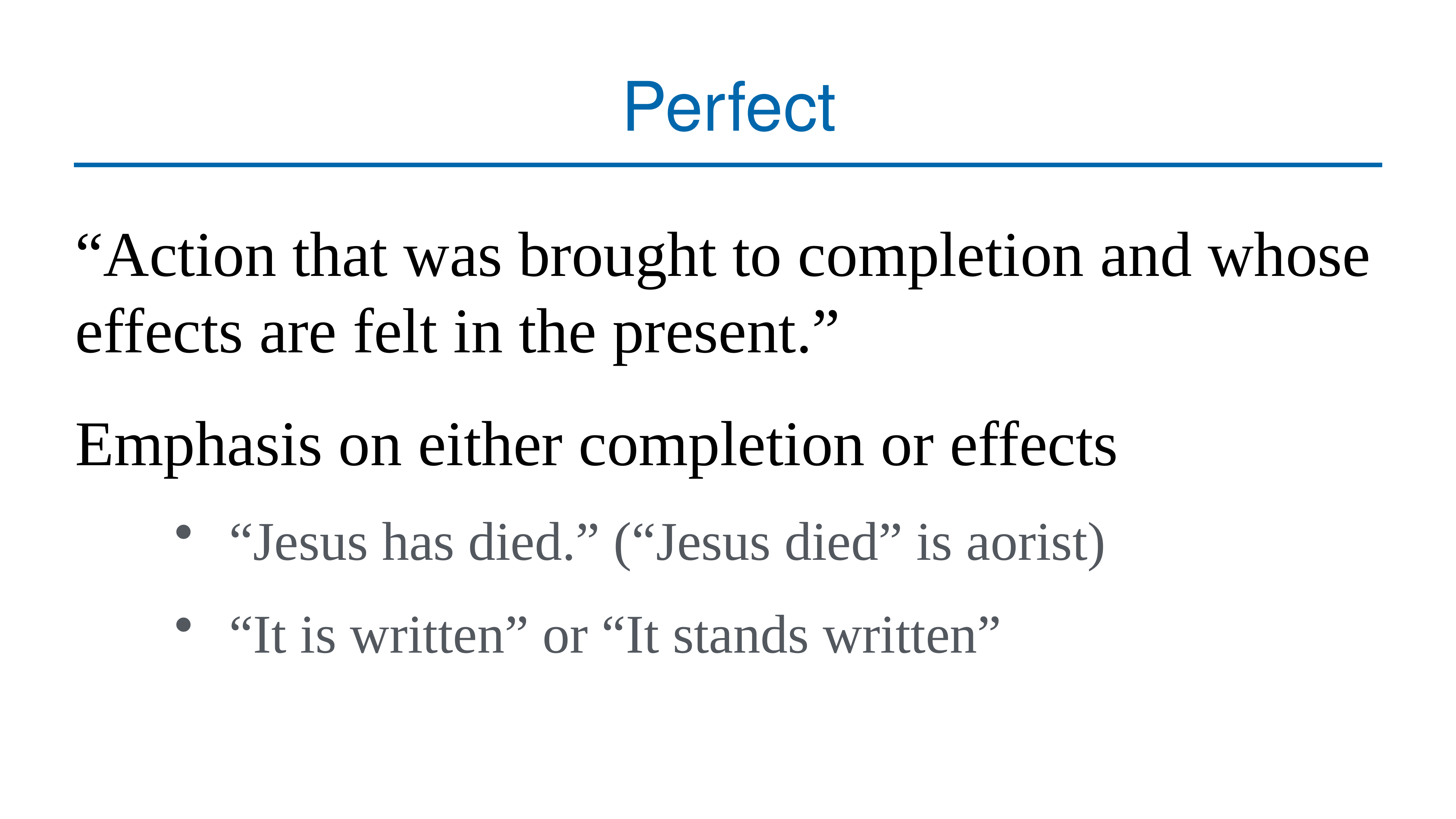

# Perfect
“Action that was brought to completion and whose effects are felt in the present.”
Emphasis on either completion or effects
“Jesus has died.” (“Jesus died” is aorist)
“It is written” or “It stands written”